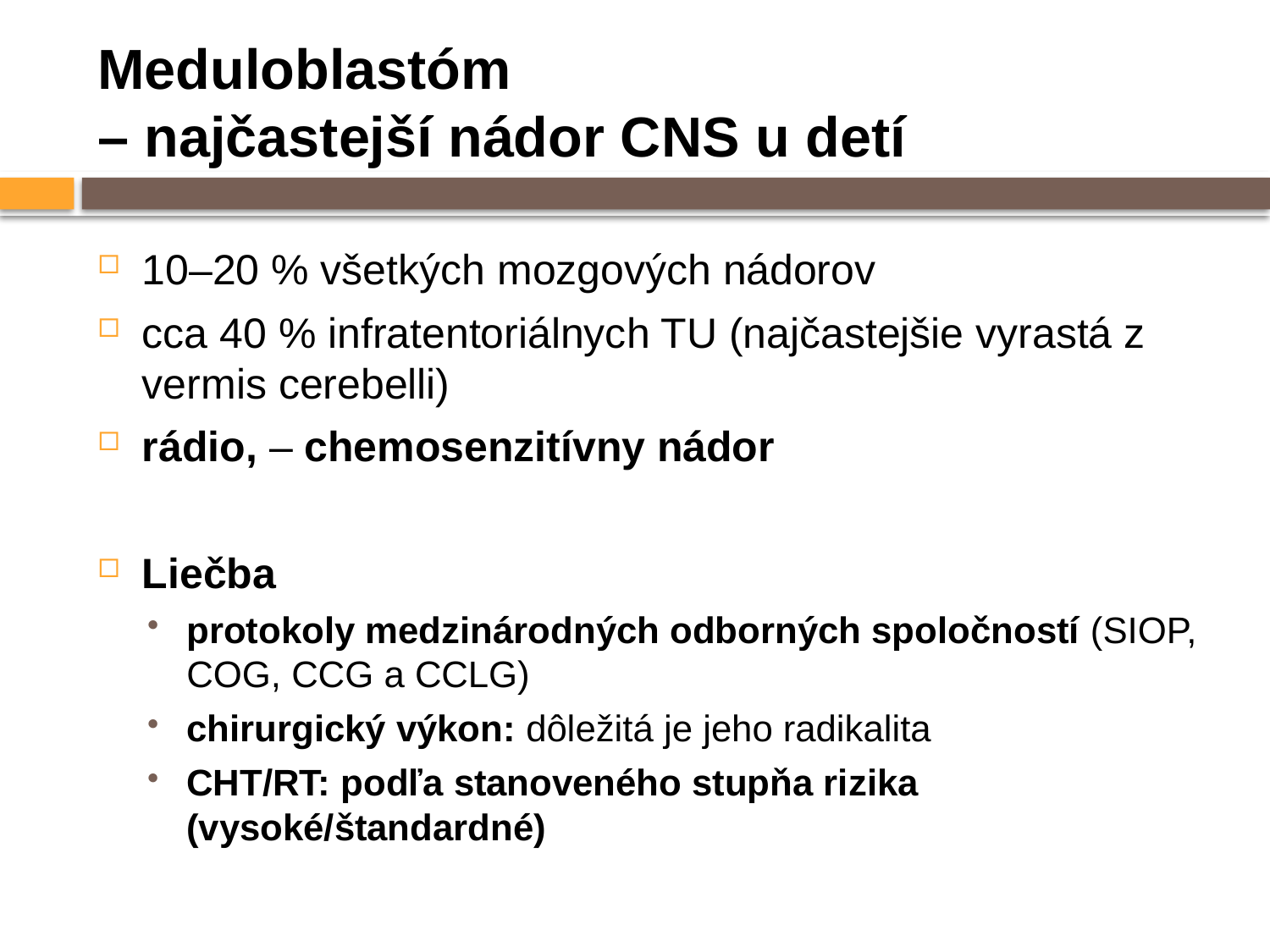

# Meduloblastóm – najčastejší nádor CNS u detí
10–20 % všetkých mozgových nádorov
cca 40 % infratentoriálnych TU (najčastejšie vyrastá z vermis cerebelli)
rádio, – chemosenzitívny nádor

Liečba
protokoly medzinárodných odborných spoločností (SIOP, COG, CCG a CCLG)
chirurgický výkon: dôležitá je jeho radikalita
CHT/RT: podľa stanoveného stupňa rizika (vysoké/štandardné)